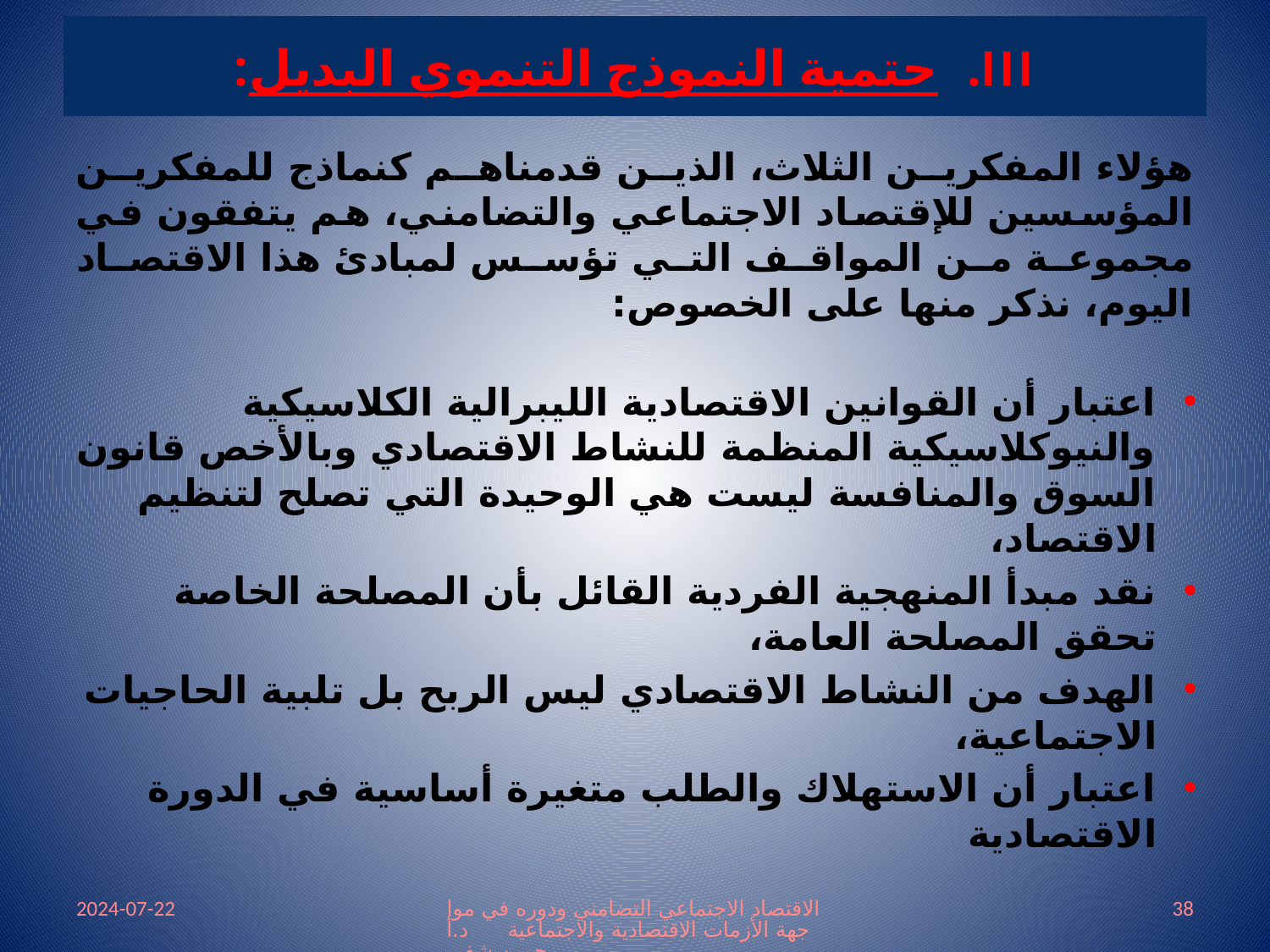

# حتمية النموذج التنموي البديل:
هؤلاء المفكرين الثلاث، الذين قدمناهم كنماذج للمفكرين المؤسسين للإقتصاد الاجتماعي والتضامني، هم يتفقون في مجموعة من المواقف التي تؤسس لمبادئ هذا الاقتصاد اليوم، نذكر منها على الخصوص:

اعتبار أن القوانين الاقتصادية الليبرالية الكلاسيكية والنيوكلاسيكية المنظمة للنشاط الاقتصادي وبالأخص قانون السوق والمنافسة ليست هي الوحيدة التي تصلح لتنظيم الاقتصاد،
نقد مبدأ المنهجية الفردية القائل بأن المصلحة الخاصة تحقق المصلحة العامة،
الهدف من النشاط الاقتصادي ليس الربح بل تلبية الحاجيات الاجتماعية،
اعتبار أن الاستهلاك والطلب متغيرة أساسية في الدورة الاقتصادية
2024-07-22
الاقتصاد الاجتماعي التضامني ودوره في مواجهة الأزمات الاقتصادية والاجتماعية      د.أحمين شفير
38